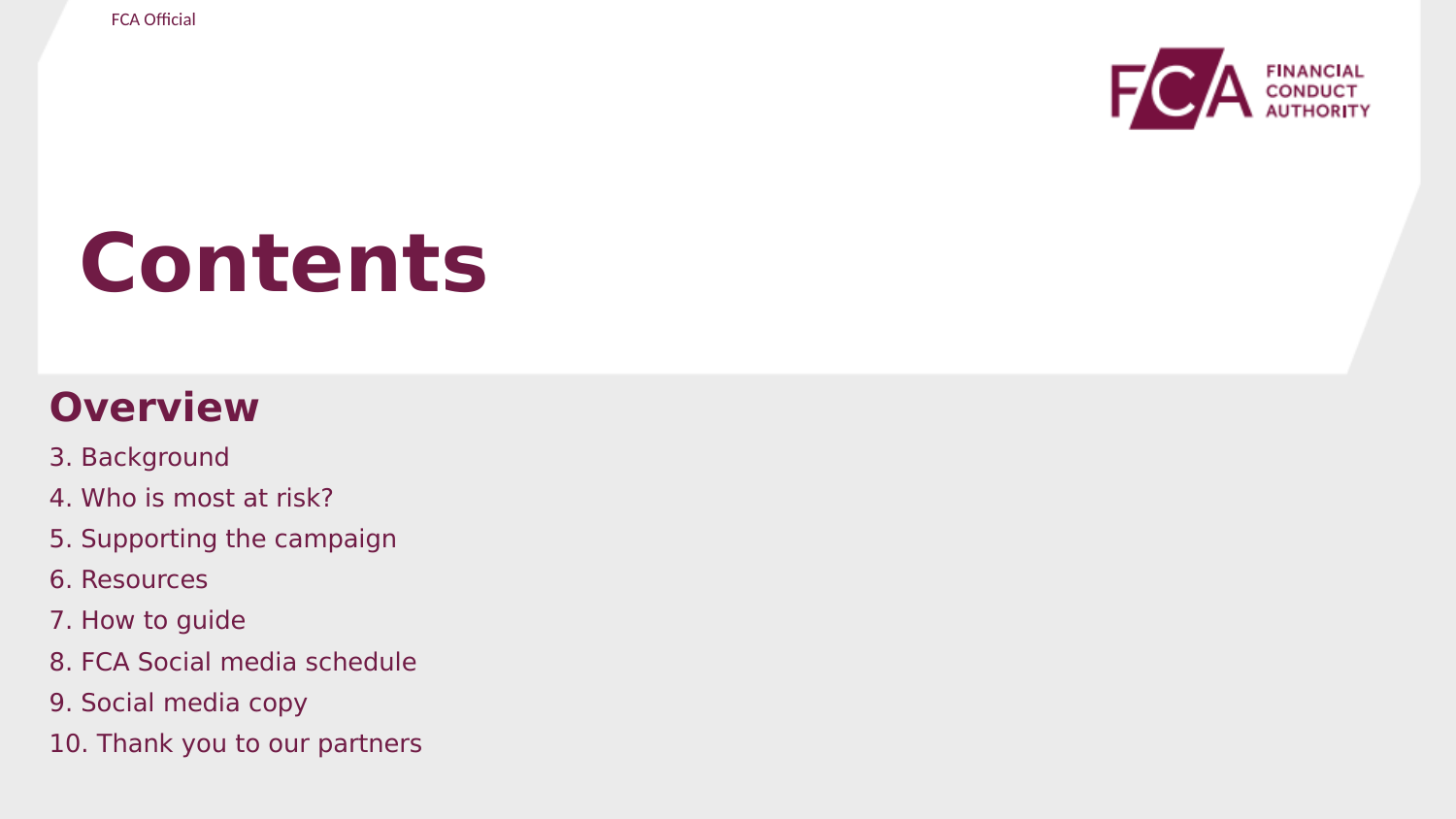

Contents
Overview
3. Background
4. Who is most at risk?
5. Supporting the campaign
6. Resources
7. How to guide
8. FCA Social media schedule
9. Social media copy
10. Thank you to our partners